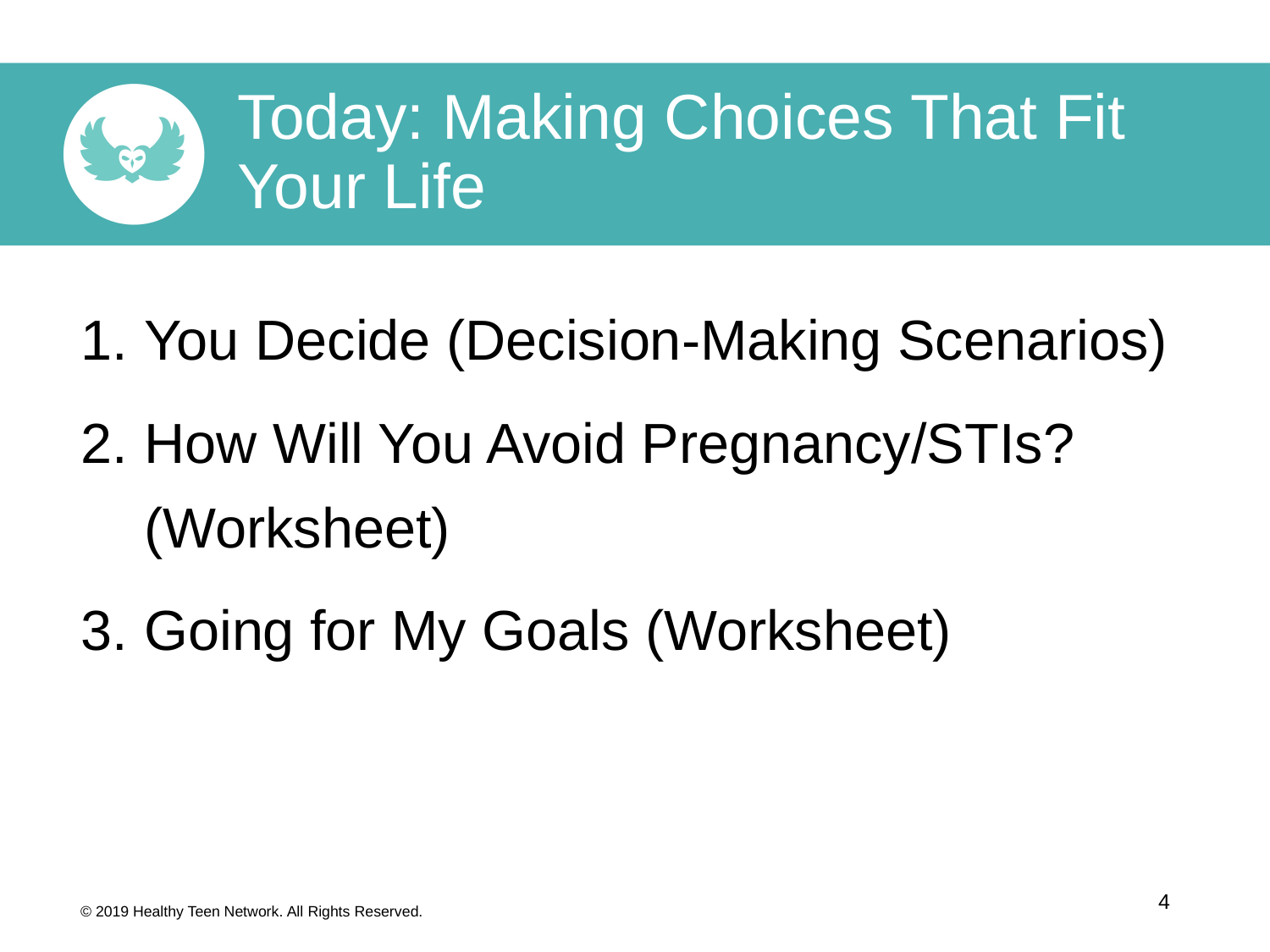

Today: Making Choices That Fit Your Life
You Decide (Decision-Making Scenarios)
How Will You Avoid Pregnancy/STIs? (Worksheet)
Going for My Goals (Worksheet)